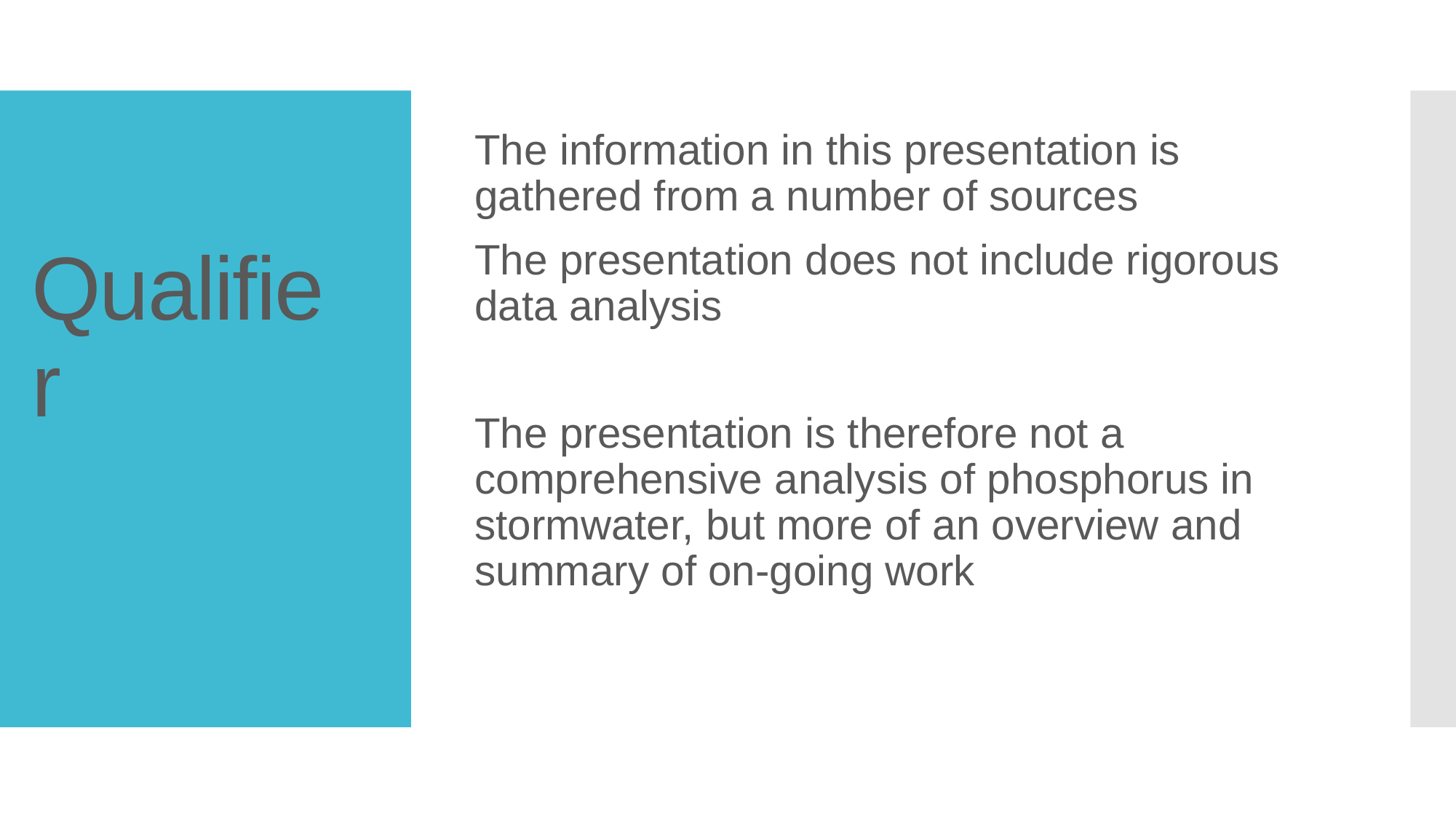

The information in this presentation is gathered from a number of sources
The presentation does not include rigorous data analysis

The presentation is therefore not a comprehensive analysis of phosphorus in stormwater, but more of an overview and summary of on-going work
# Qualifier